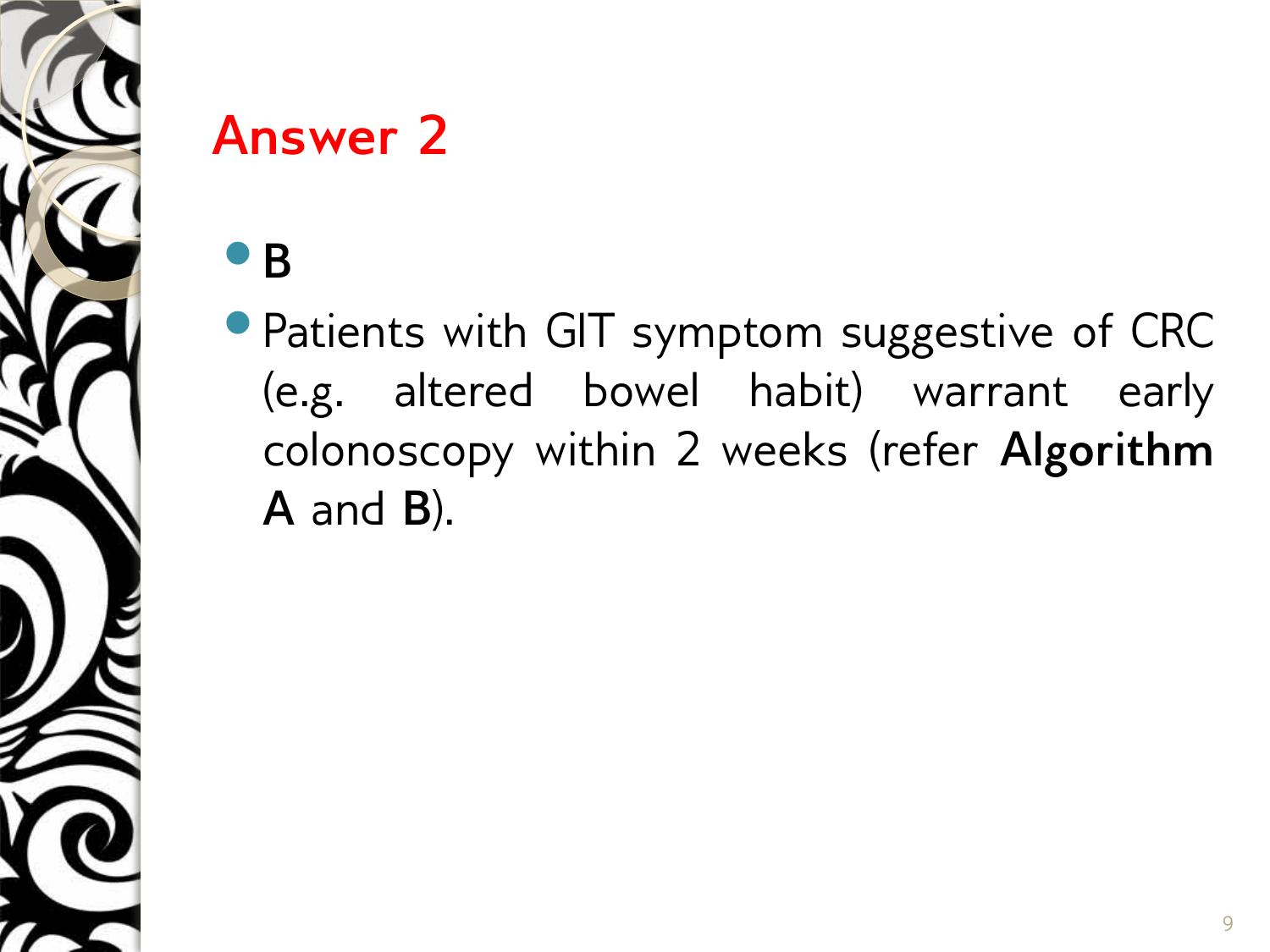

# Answer 2
B
Patients with GIT symptom suggestive of CRC (e.g. altered bowel habit) warrant early colonoscopy within 2 weeks (refer Algorithm A and B).

9